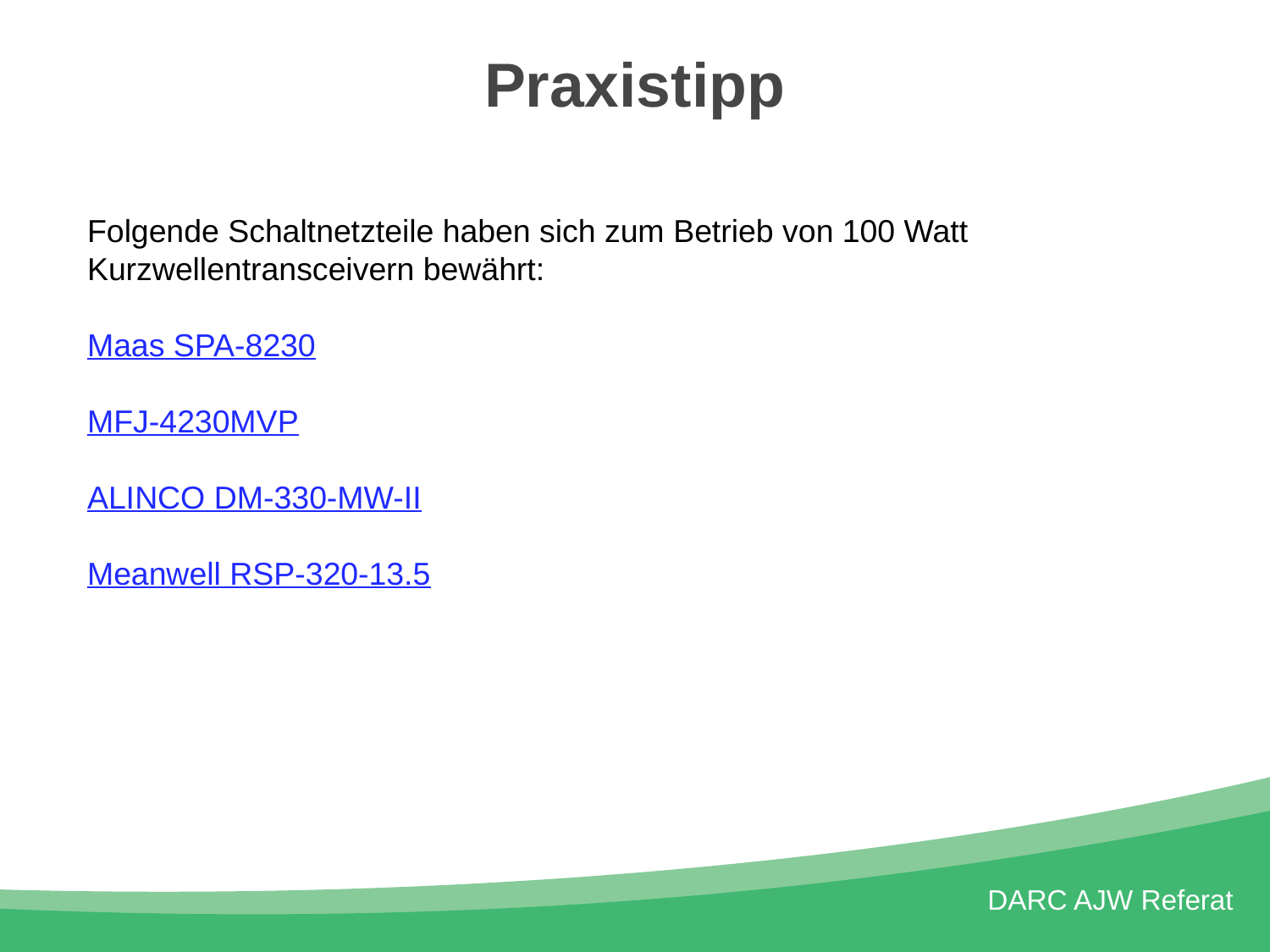

# Praxistipp
Folgende Schaltnetzteile haben sich zum Betrieb von 100 Watt Kurzwellentransceivern bewährt:

Maas SPA-8230
MFJ-4230MVP

ALINCO DM-330-MW-II

Meanwell RSP-320-13.5